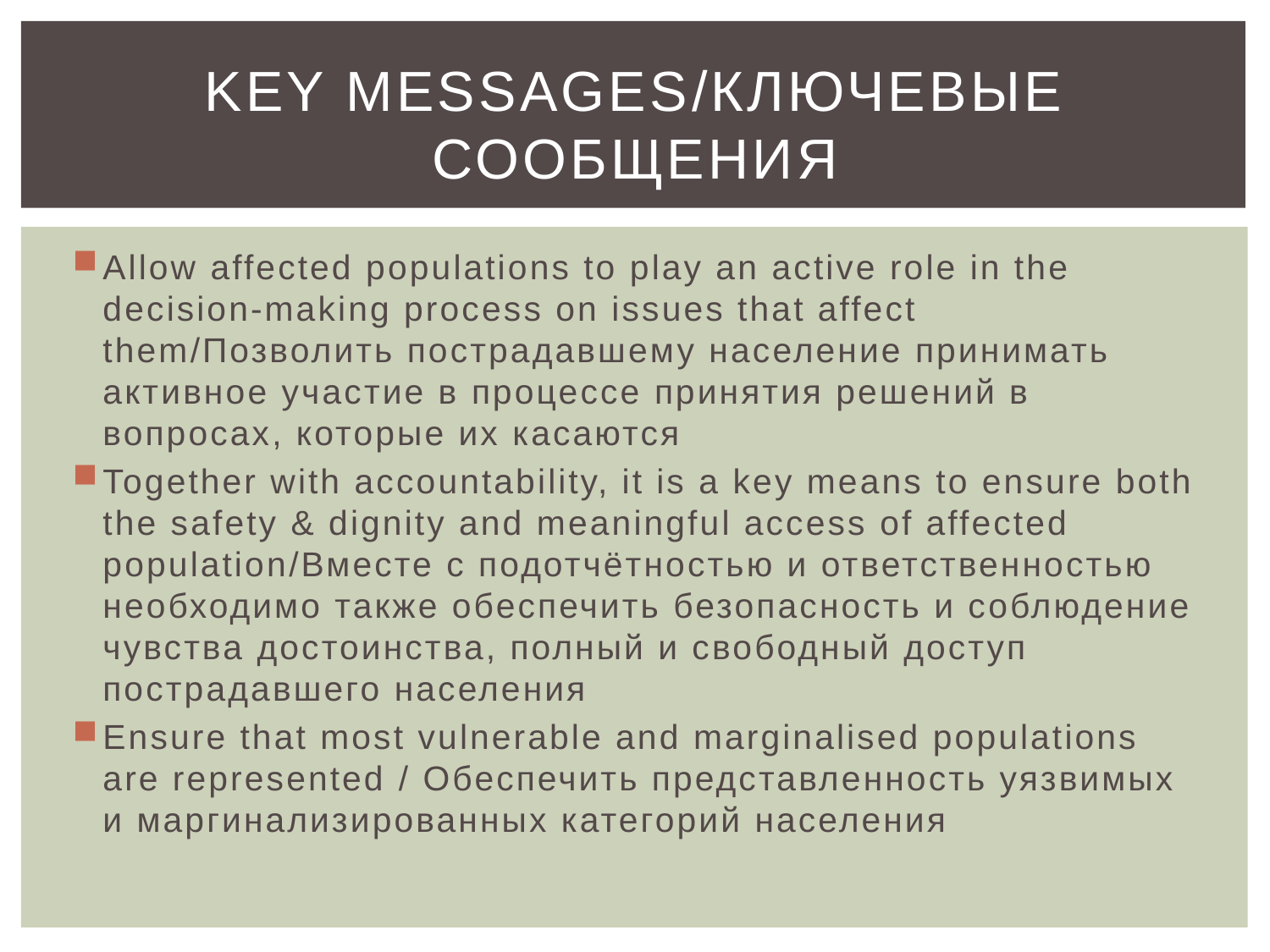

# Key messages/Ключевые сообщения
Allow affected populations to play an active role in the decision-making process on issues that affect them/Позволить пострадавшему население принимать активное участие в процессе принятия решений в вопросах, которые их касаются
Together with accountability, it is a key means to ensure both the safety & dignity and meaningful access of affected population/Вместе с подотчётностью и ответственностью необходимо также обеспечить безопасность и соблюдение чувства достоинства, полный и свободный доступ пострадавшего населения
Ensure that most vulnerable and marginalised populations are represented / Обеспечить представленность уязвимых и маргинализированных категорий населения